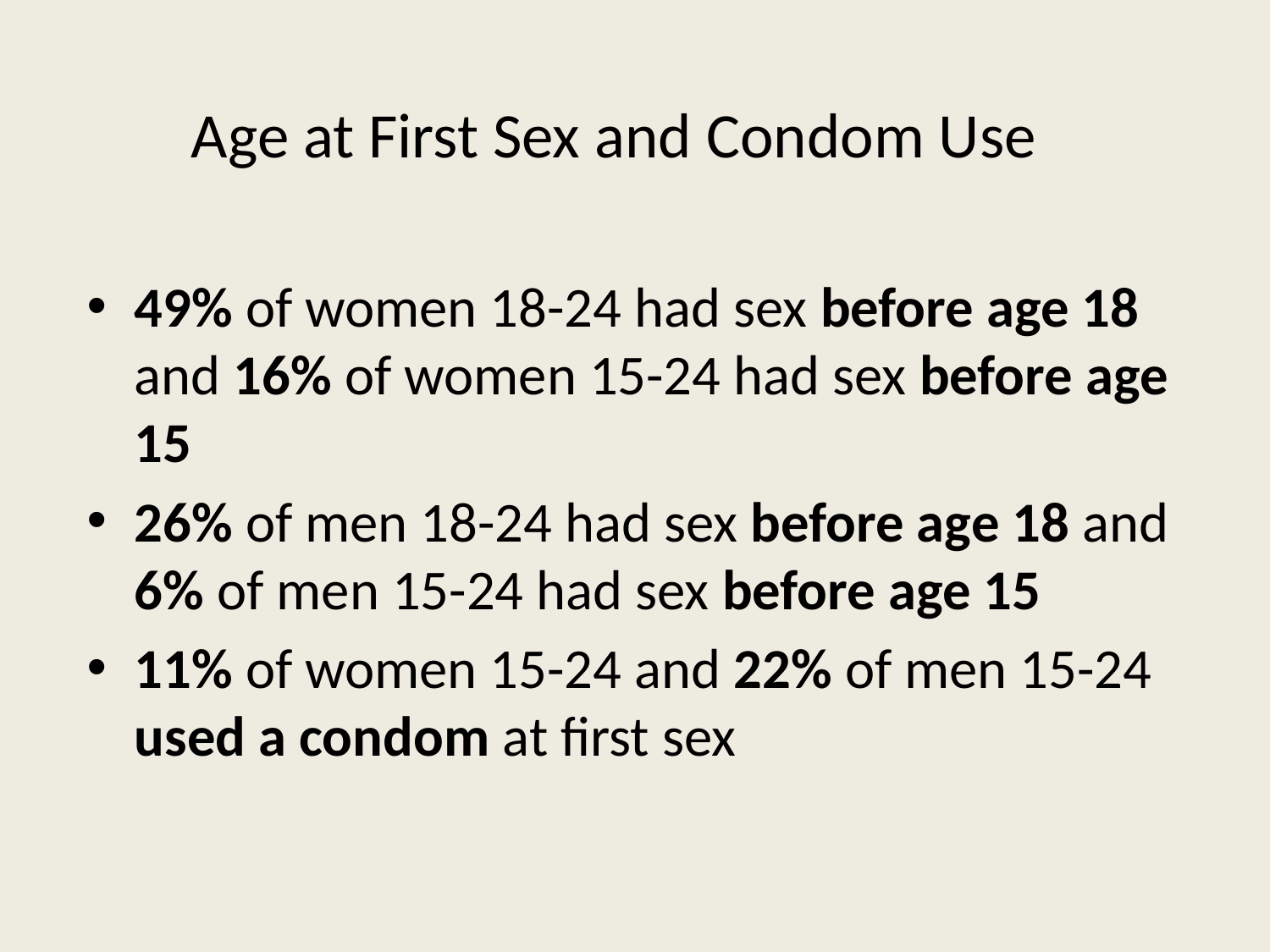

# Age at First Sex and Condom Use
49% of women 18-24 had sex before age 18 and 16% of women 15-24 had sex before age 15
26% of men 18-24 had sex before age 18 and 6% of men 15-24 had sex before age 15
11% of women 15-24 and 22% of men 15-24 used a condom at first sex